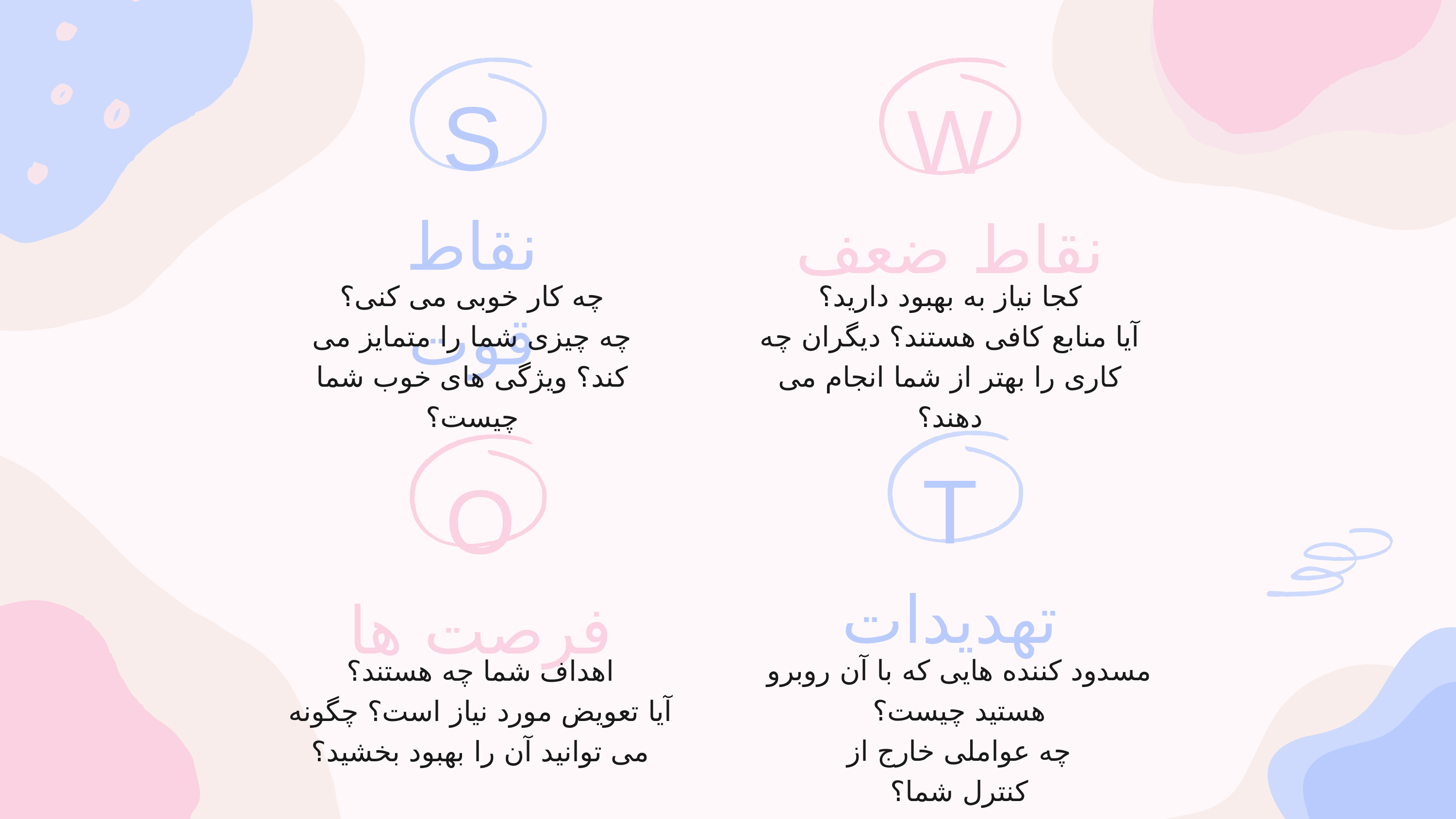

S
نقاط قوت
W
نقاط ضعف
چه کار خوبی می کنی؟
چه چیزی شما را متمایز می کند؟ ویژگی های خوب شما چیست؟
کجا نیاز به بهبود دارید؟
آیا منابع کافی هستند؟ دیگران چه کاری را بهتر از شما انجام می دهند؟
T
تهدیدات

O
فرصت ها
اهداف شما چه هستند؟
آیا تعویض مورد نیاز است؟ چگونه می توانید آن را بهبود بخشید؟

مسدود کننده هایی که با آن روبرو هستید چیست؟
چه عواملی خارج از
کنترل شما؟